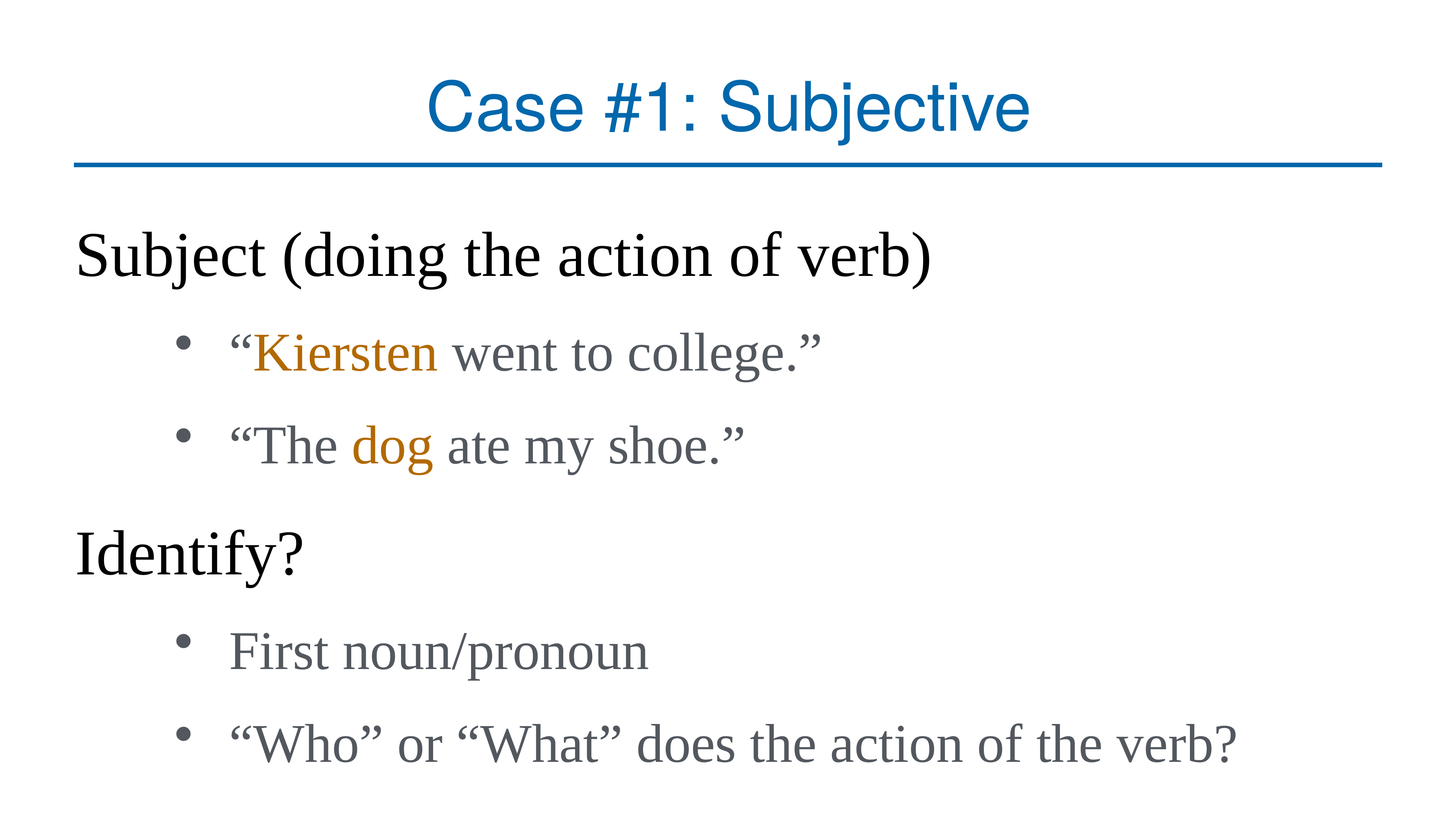

# Case #1: Subjective
Subject (doing the action of verb)
“Kiersten went to college.”
“The dog ate my shoe.”
Identify?
First noun/pronoun
“Who” or “What” does the action of the verb?